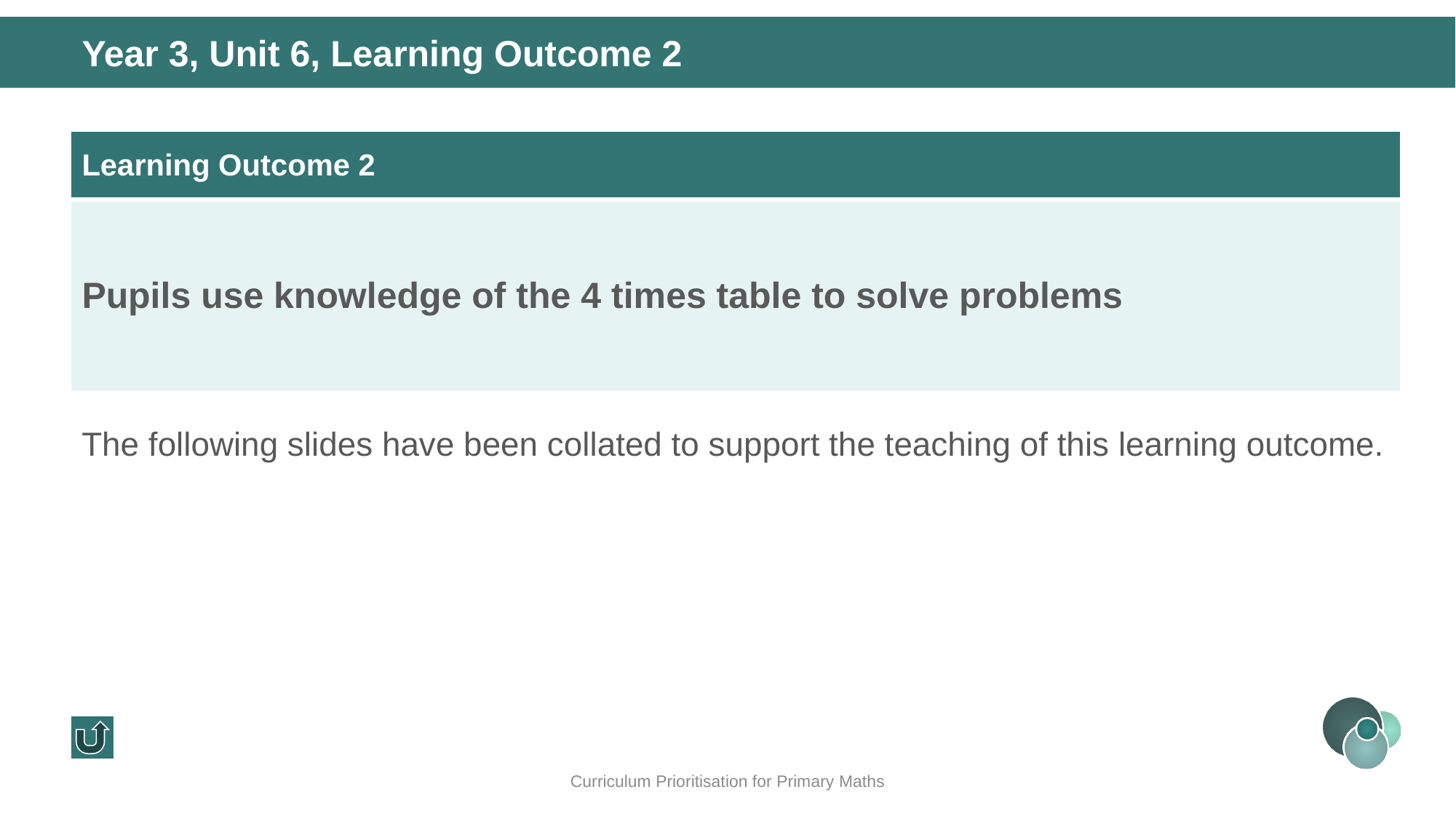

Year 3, Unit 6, Learning Outcome 2
| Learning Outcome 2 |
| --- |
| Pupils use knowledge of the 4 times table to solve problems |
The following slides have been collated to support the teaching of this learning outcome.

Curriculum Prioritisation for Primary Maths